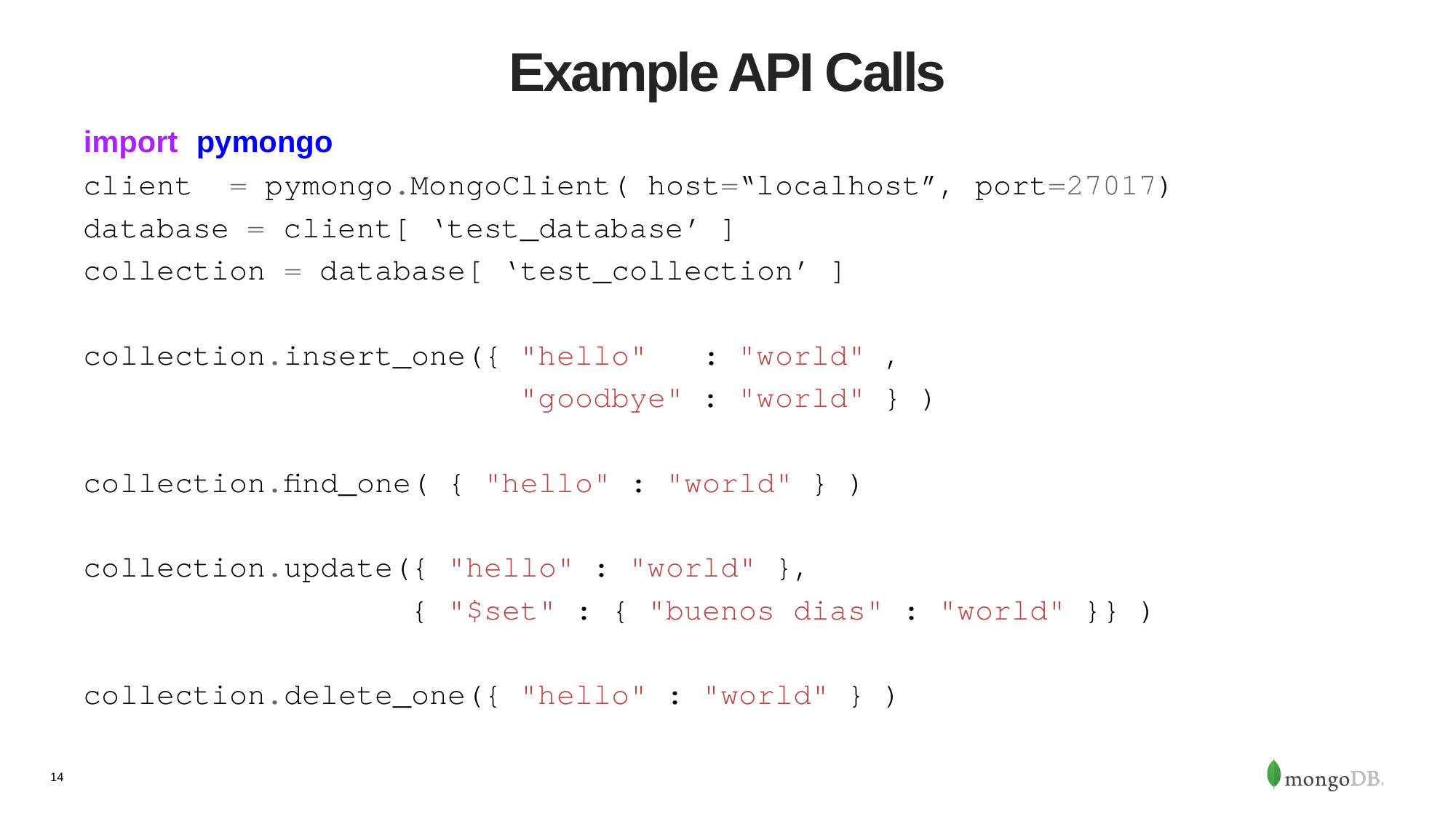

# Example API Calls
import pymongo
client  = pymongo.MongoClient( host=“localhost”, port=27017)
database = client[ ‘test_database’ ]
collection = database[ ‘test_collection’ ]

collection.insert_one({ "hello"   : "world" ,
                        "goodbye" : "world" } )

collection.find_one( { "hello" : "world" } )

collection.update({ "hello" : "world" },
                  { "$set" : { "buenos dias" : "world" }} )

collection.delete_one({ "hello" : "world" } )